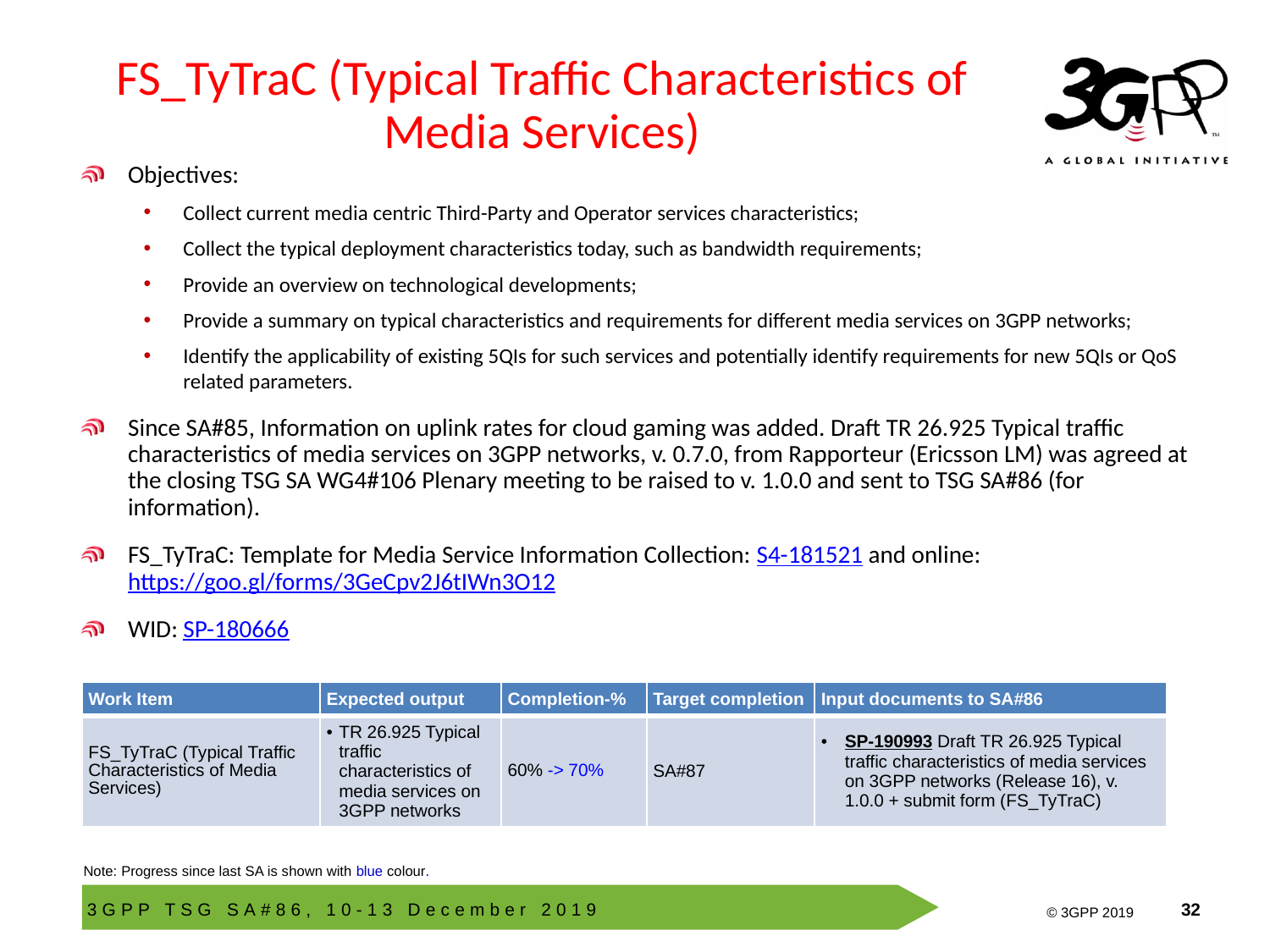

# FS_TyTraC (Typical Traffic Characteristics of Media Services)
Objectives:
Collect current media centric Third-Party and Operator services characteristics;
Collect the typical deployment characteristics today, such as bandwidth requirements;
Provide an overview on technological developments;
Provide a summary on typical characteristics and requirements for different media services on 3GPP networks;
Identify the applicability of existing 5QIs for such services and potentially identify requirements for new 5QIs or QoS related parameters.
Since SA#85, Information on uplink rates for cloud gaming was added. Draft TR 26.925 Typical traffic characteristics of media services on 3GPP networks, v. 0.7.0, from Rapporteur (Ericsson LM) was agreed at the closing TSG SA WG4#106 Plenary meeting to be raised to v. 1.0.0 and sent to TSG SA#86 (for information).
FS_TyTraC: Template for Media Service Information Collection: S4-181521 and online: https://goo.gl/forms/3GeCpv2J6tIWn3O12
WID: SP-180666

| Work Item | Expected output | Completion-% | Target completion | Input documents to SA#86 |
| --- | --- | --- | --- | --- |
| FS\_TyTraC (Typical Traffic Characteristics of Media Services) | TR 26.925 Typical traffic characteristics of media services on 3GPP networks | 60% -> 70% | SA#87 | SP-190993 Draft TR 26.925 Typical traffic characteristics of media services on 3GPP networks (Release 16), v. 1.0.0 + submit form (FS\_TyTraC) |
Note: Progress since last SA is shown with blue colour.